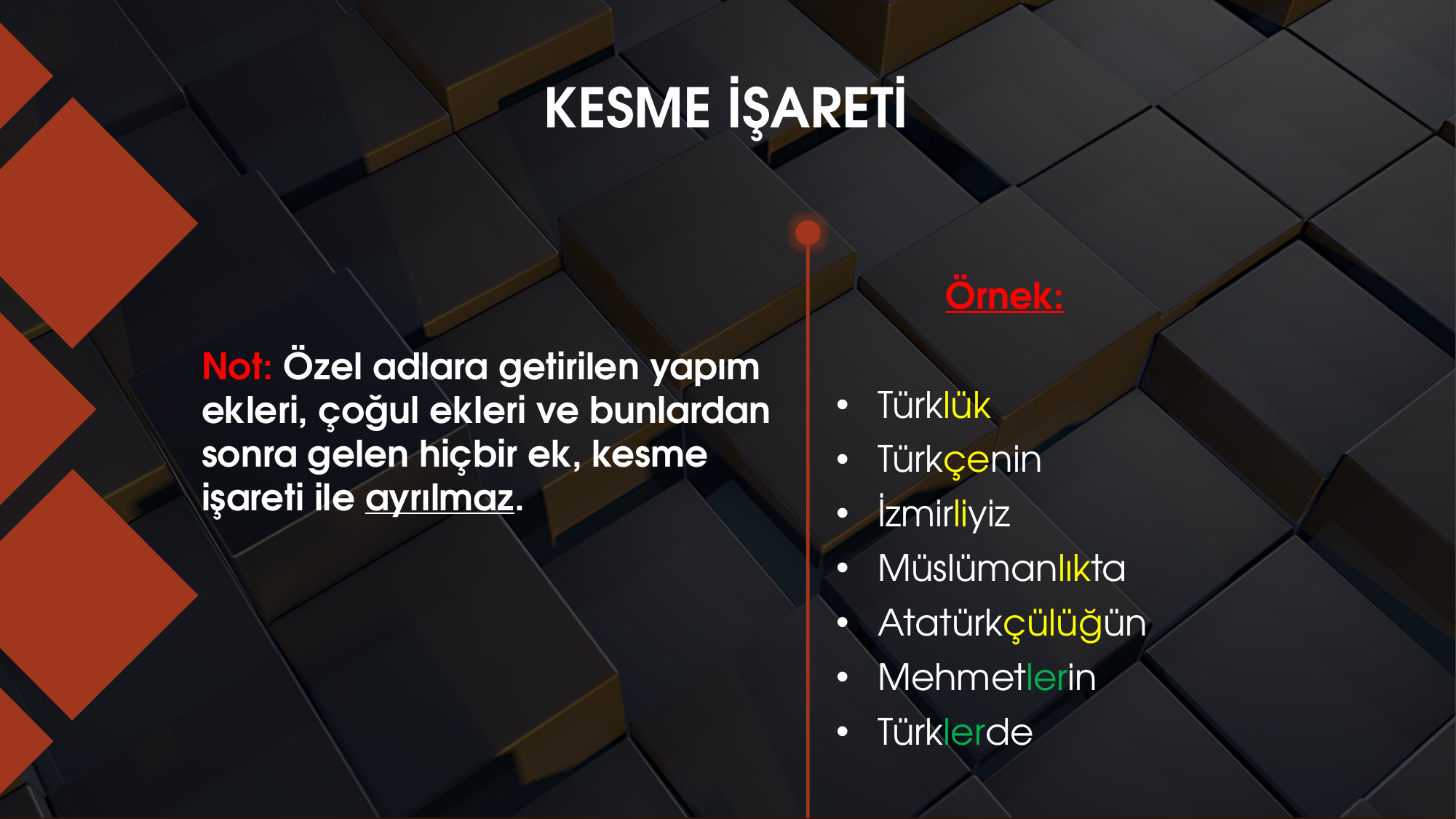

# KESME İŞARETİ

	Örnek:

Türklük
Türkçenin
İzmirliyiz
Müslümanlıkta
Atatürkçülüğün
Mehmetlerin
Türklerde

Not: Özel adlara getirilen yapım ekleri, çoğul ekleri ve bunlardan sonra gelen hiçbir ek, kesme işareti ile ayrılmaz.